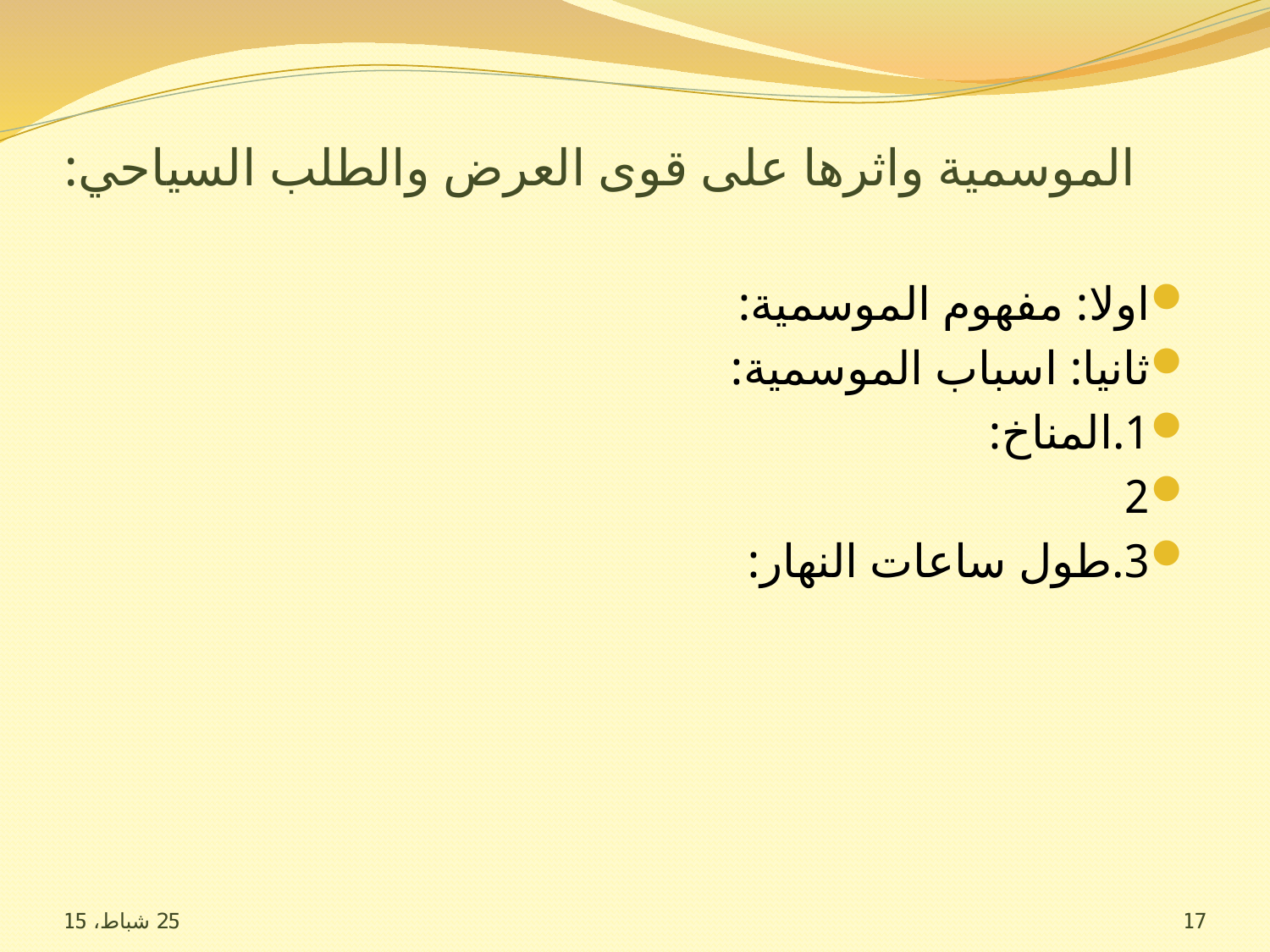

# الموسمية واثرها على قوى العرض والطلب السياحي:
اولا: مفهوم الموسمية:
ثانيا: اسباب الموسمية:
1.المناخ:
2
3.طول ساعات النهار:

25 شباط، 15
17